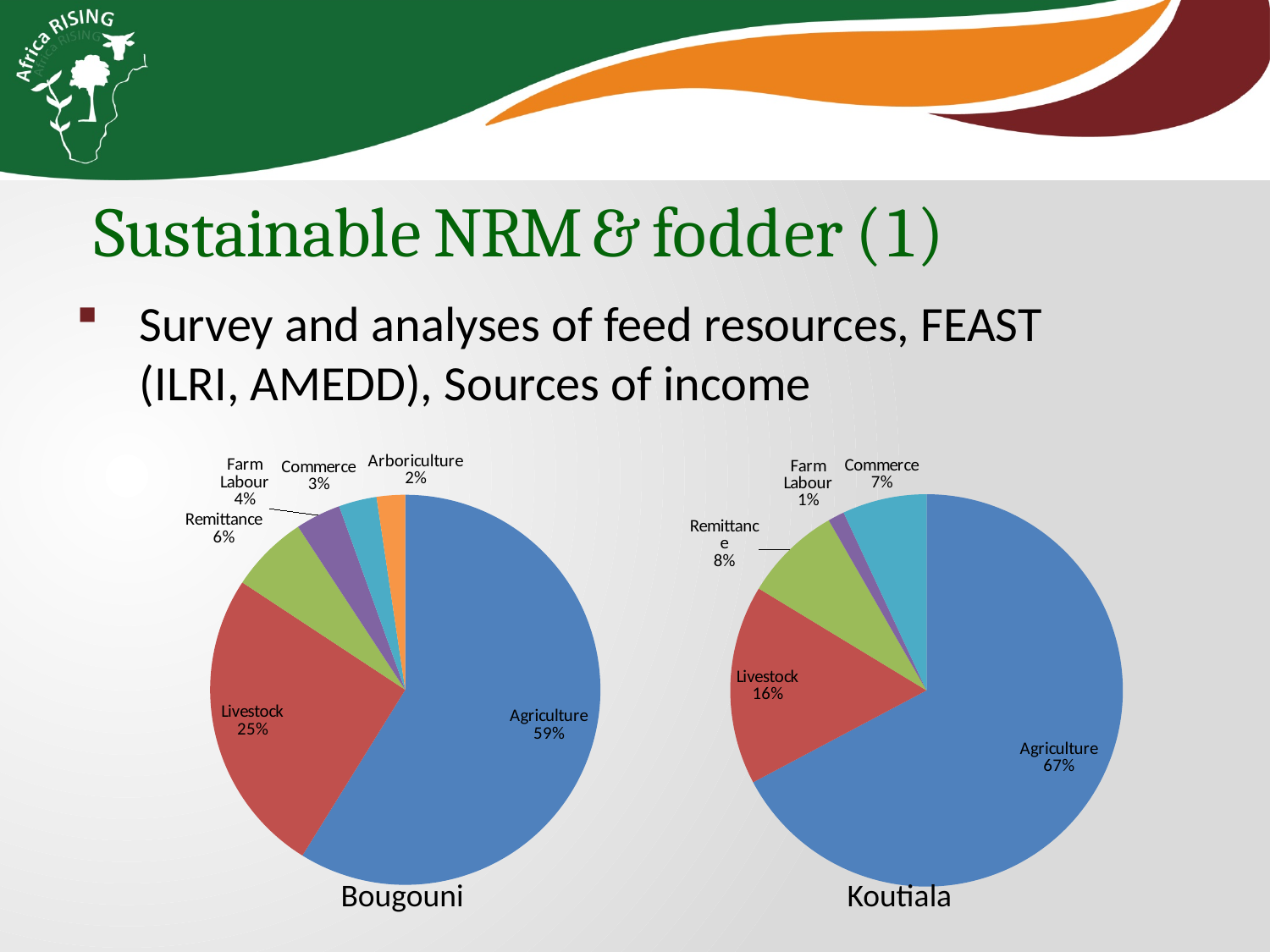

Sustainable NRM & fodder (1)
Survey and analyses of feed resources, FEAST (ILRI, AMEDD), Sources of income

### Chart

| Category |  |
|---|---|
| Agriculture | 58.83 |
| Livestock | 25.44 |
| Remittance | 6.47 |
| Farm Labour | 3.75 |
| Commerce | 3.14 |
| Arboriculture | 2.36 |

### Chart

| Category |  |
|---|---|
| Agriculture | 67.2 |
| Livestock | 16.44 |
| Remittance | 8.0 |
| Farm Labour | 1.36 |
| Commerce | 6.94 |
| Arboriculture | 0.0 |
Bougouni
Koutiala